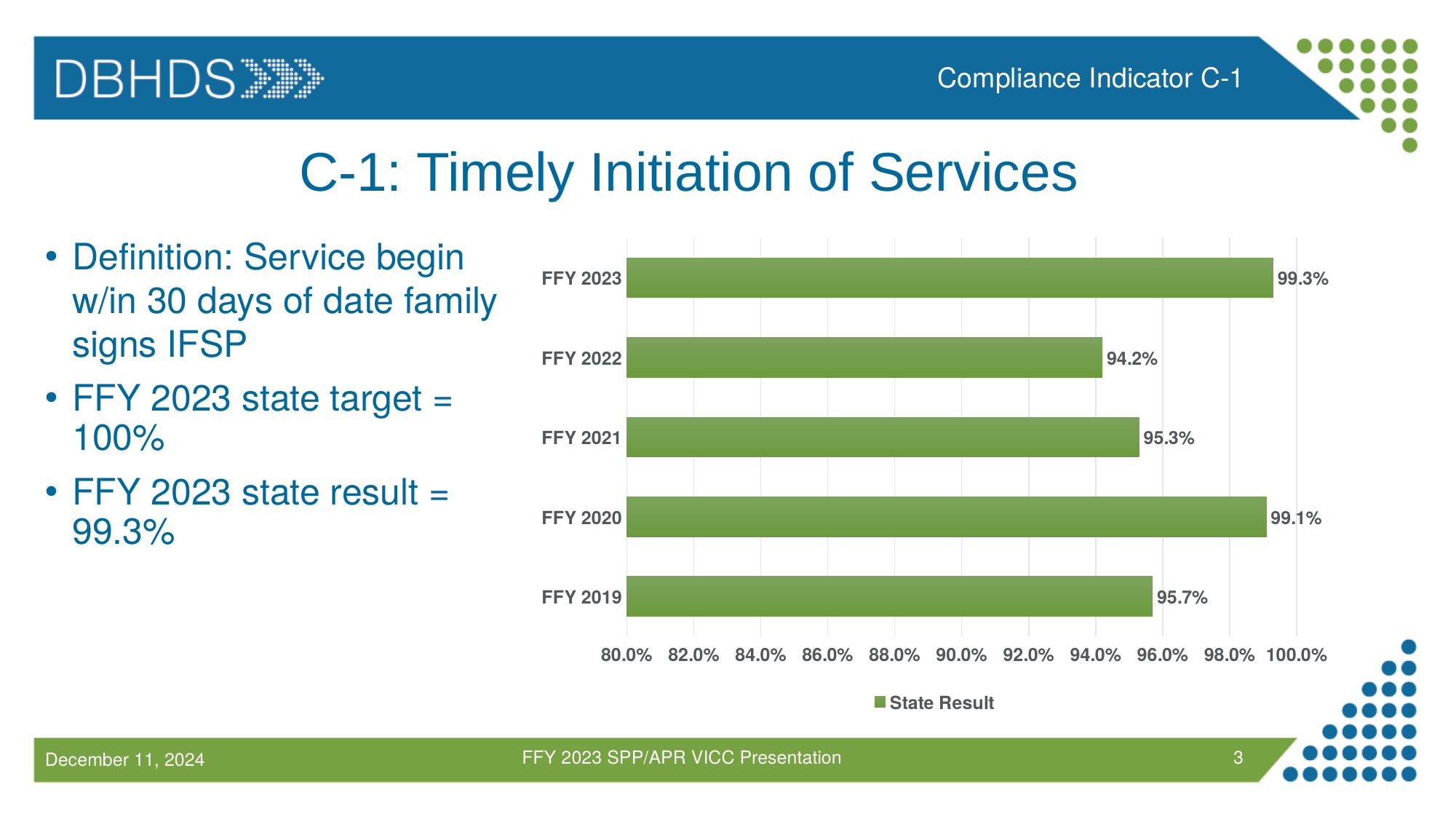

Compliance Indicator C-1
# C-1: Timely Initiation of Services
Definition: Service begin w/in 30 days of date family signs IFSP
FFY 2023 state target = 100%
FFY 2023 state result = 99.3%

### Chart

| Category | State Result |
|---|---|
| FFY 2019 | 0.957 |
| FFY 2020 | 0.991 |
| FFY 2021 | 0.953 |
| FFY 2022 | 0.942 |
| FFY 2023 | 0.993 |
FFY 2023 SPP/APR VICC Presentation
3
December 11, 2024